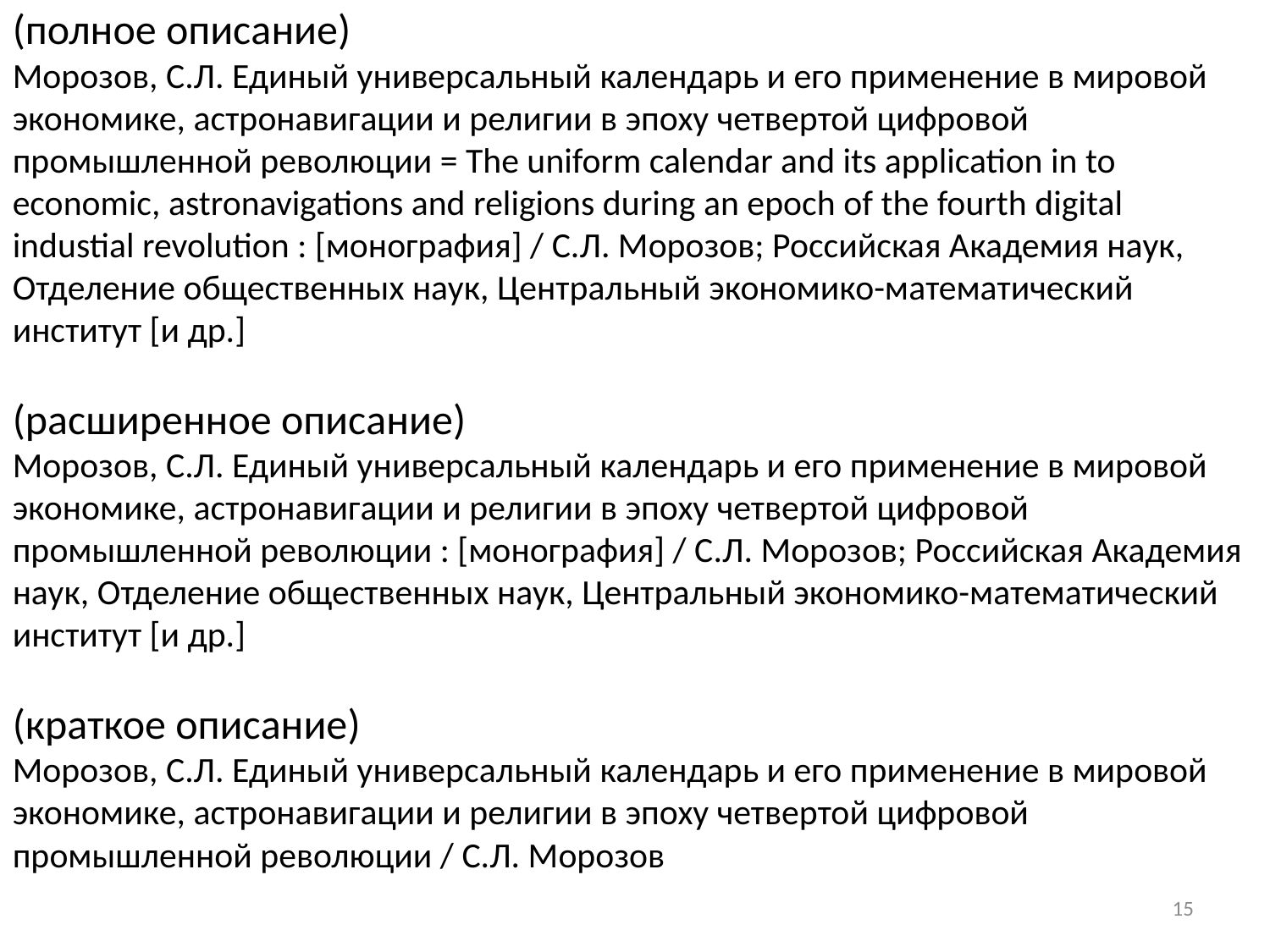

(полное описание)
Морозов, С.Л. Единый универсальный календарь и его применение в мировой экономике, астронавигации и религии в эпоху четвертой цифровой промышленной революции = The uniform calendar and its application in to economic, astronavigations and religions during an epoch of the fourth digital industial revolution : [монография] / С.Л. Морозов; Российская Академия наук, Отделение общественных наук, Центральный экономико-математический институт [и др.]

(расширенное описание)
Морозов, С.Л. Единый универсальный календарь и его применение в мировой экономике, астронавигации и религии в эпоху четвертой цифровой промышленной революции : [монография] / С.Л. Морозов; Российская Академия наук, Отделение общественных наук, Центральный экономико-математический институт [и др.]

(краткое описание)
Морозов, С.Л. Единый универсальный календарь и его применение в мировой экономике, астронавигации и религии в эпоху четвертой цифровой промышленной революции / С.Л. Морозов
15